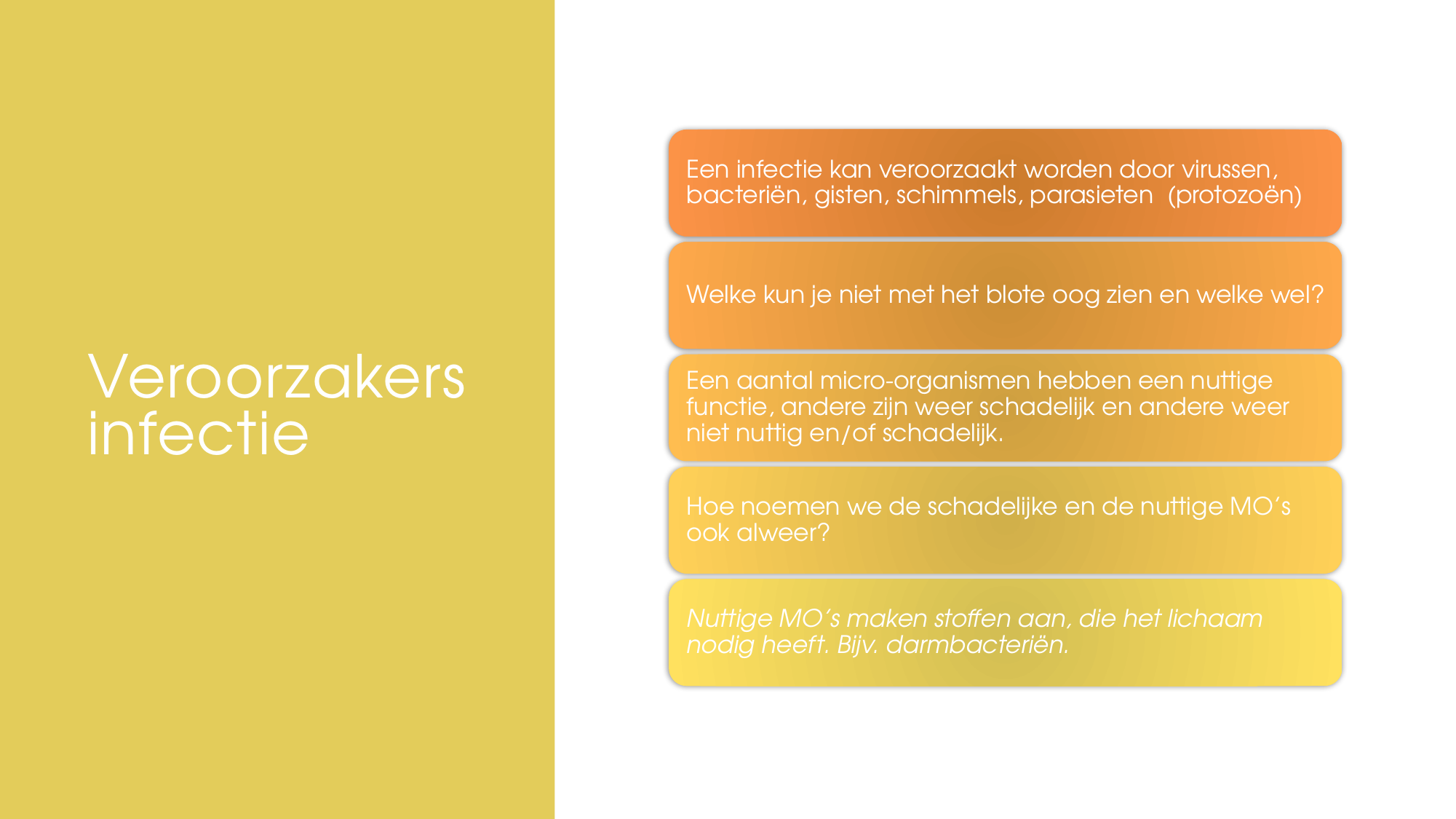

# Veroorzakers infectie
Een infectie kan veroorzaakt worden door virussen, bacteriën, gisten, schimmels, parasieten  (protozoën)
Welke kun je niet met het blote oog zien en welke wel?
Een aantal micro-organismen hebben een nuttige functie, andere zijn weer schadelijk en andere weer niet nuttig en/of schadelijk.
Hoe noemen we de schadelijke en de nuttige MO’s ook alweer?
Nuttige MO’s maken stoffen aan, die het lichaam nodig heeft. Bijv. darmbacteriën.